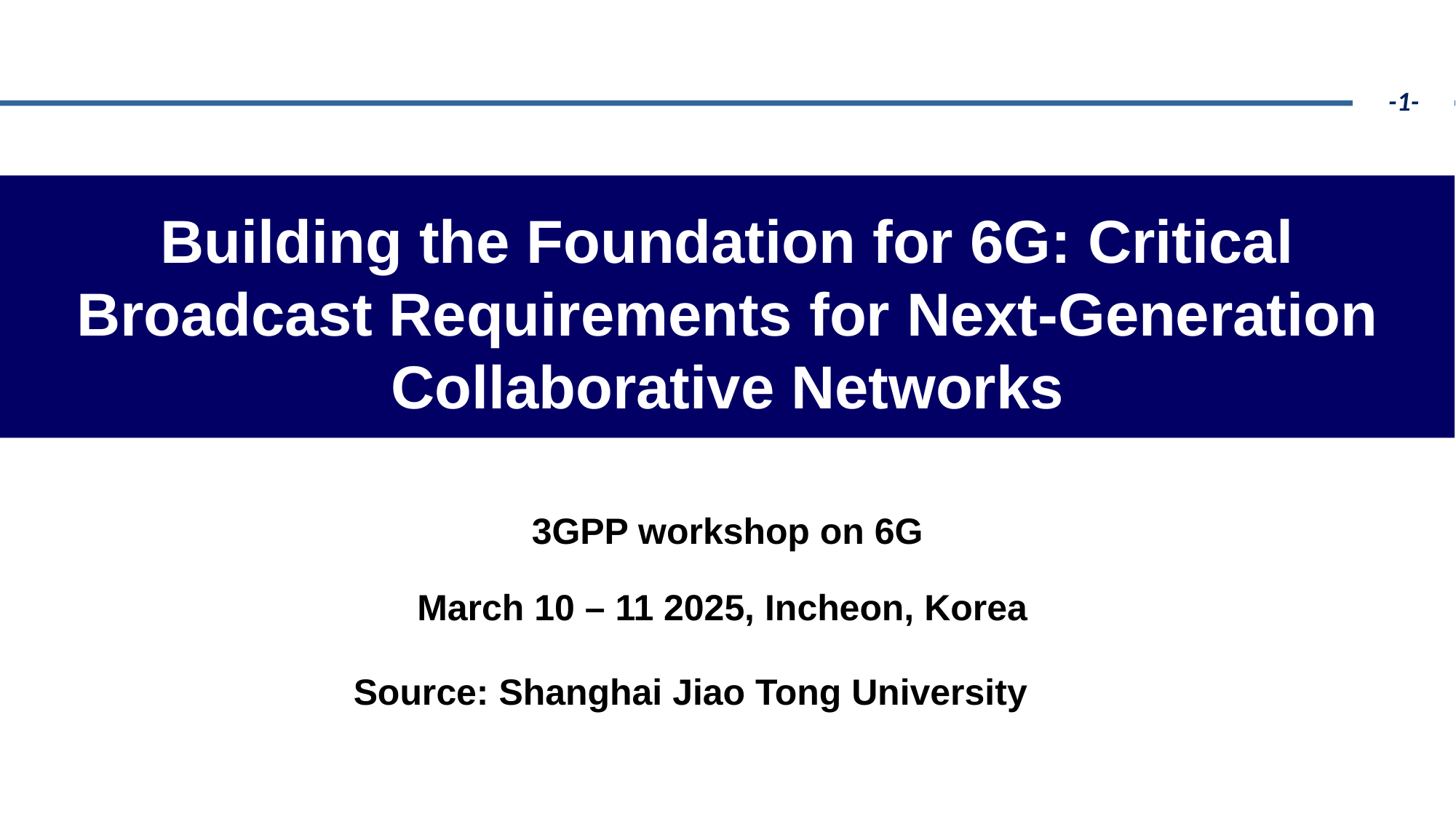

Building the Foundation for 6G: Critical Broadcast Requirements for Next-Generation Collaborative Networks
3GPP workshop on 6G
March 10 – 11 2025, Incheon, Korea
Source: Shanghai Jiao Tong University